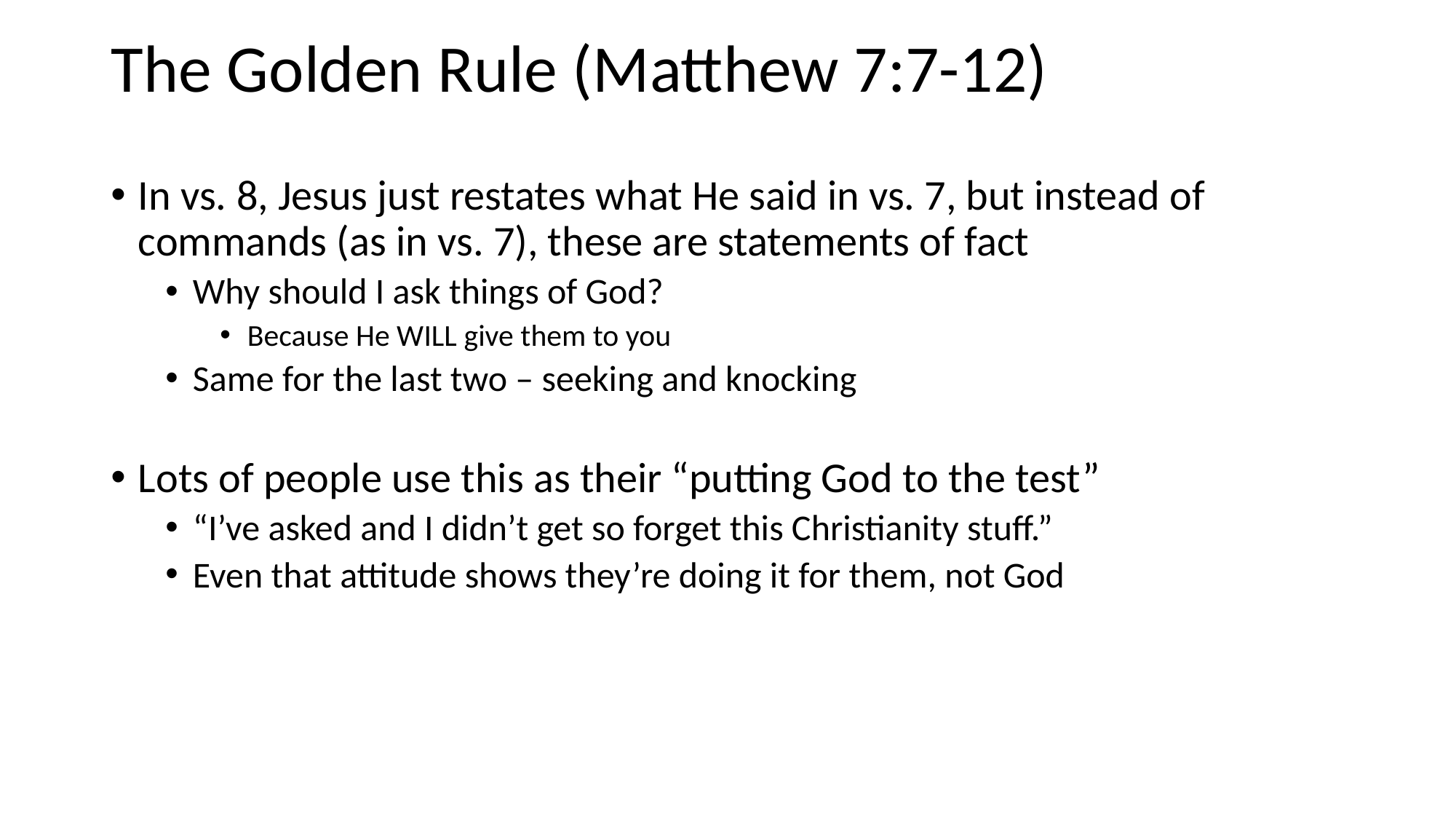

# The Golden Rule (Matthew 7:7-12)

In vs. 8, Jesus just restates what He said in vs. 7, but instead of commands (as in vs. 7), these are statements of fact
Why should I ask things of God?
Because He WILL give them to you
Same for the last two – seeking and knocking

Lots of people use this as their “putting God to the test”
“I’ve asked and I didn’t get so forget this Christianity stuff.”
Even that attitude shows they’re doing it for them, not God